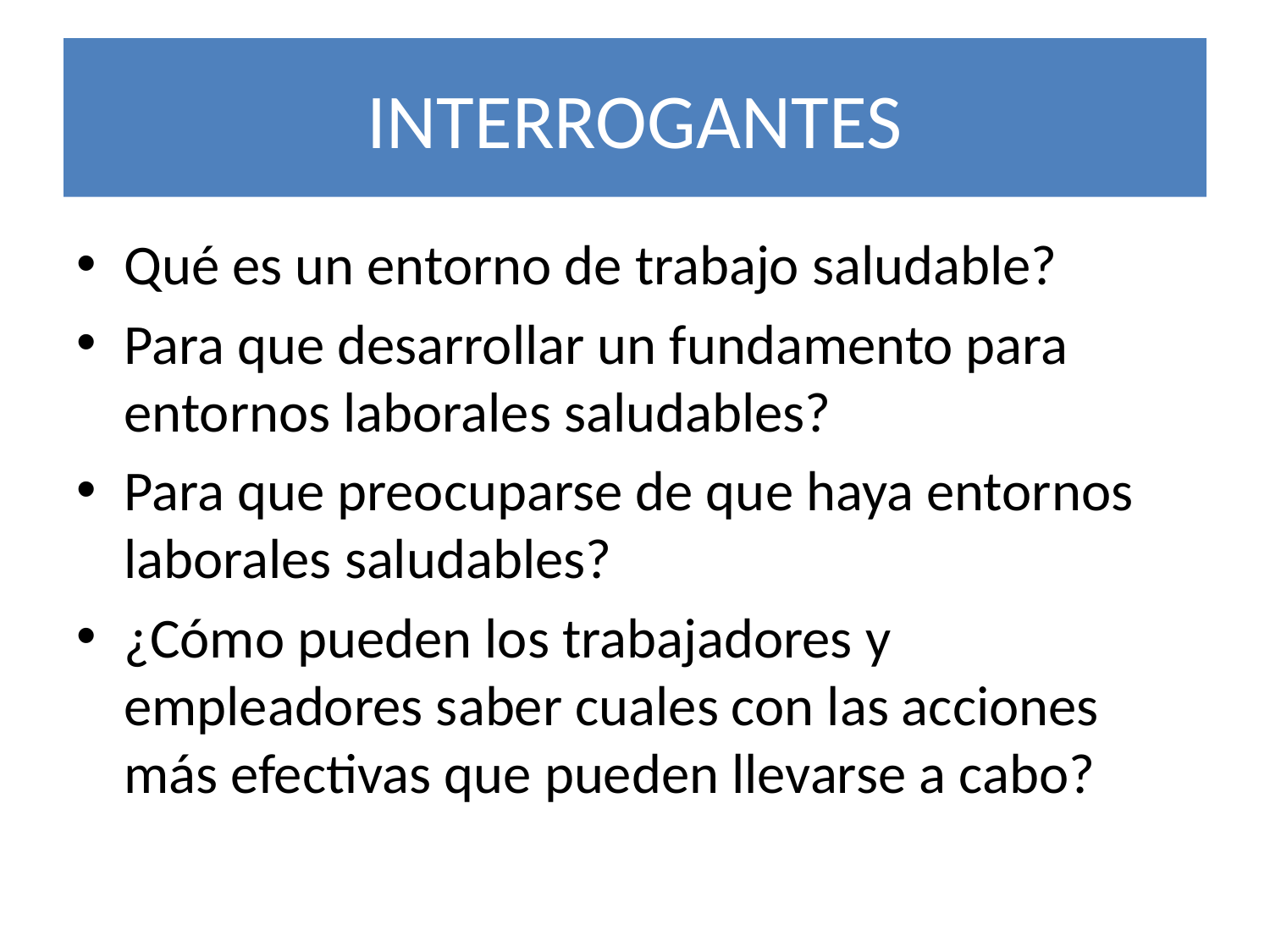

# INTERROGANTES
Qué es un entorno de trabajo saludable?
Para que desarrollar un fundamento para entornos laborales saludables?
Para que preocuparse de que haya entornos laborales saludables?
¿Cómo pueden los trabajadores y empleadores saber cuales con las acciones más efectivas que pueden llevarse a cabo?